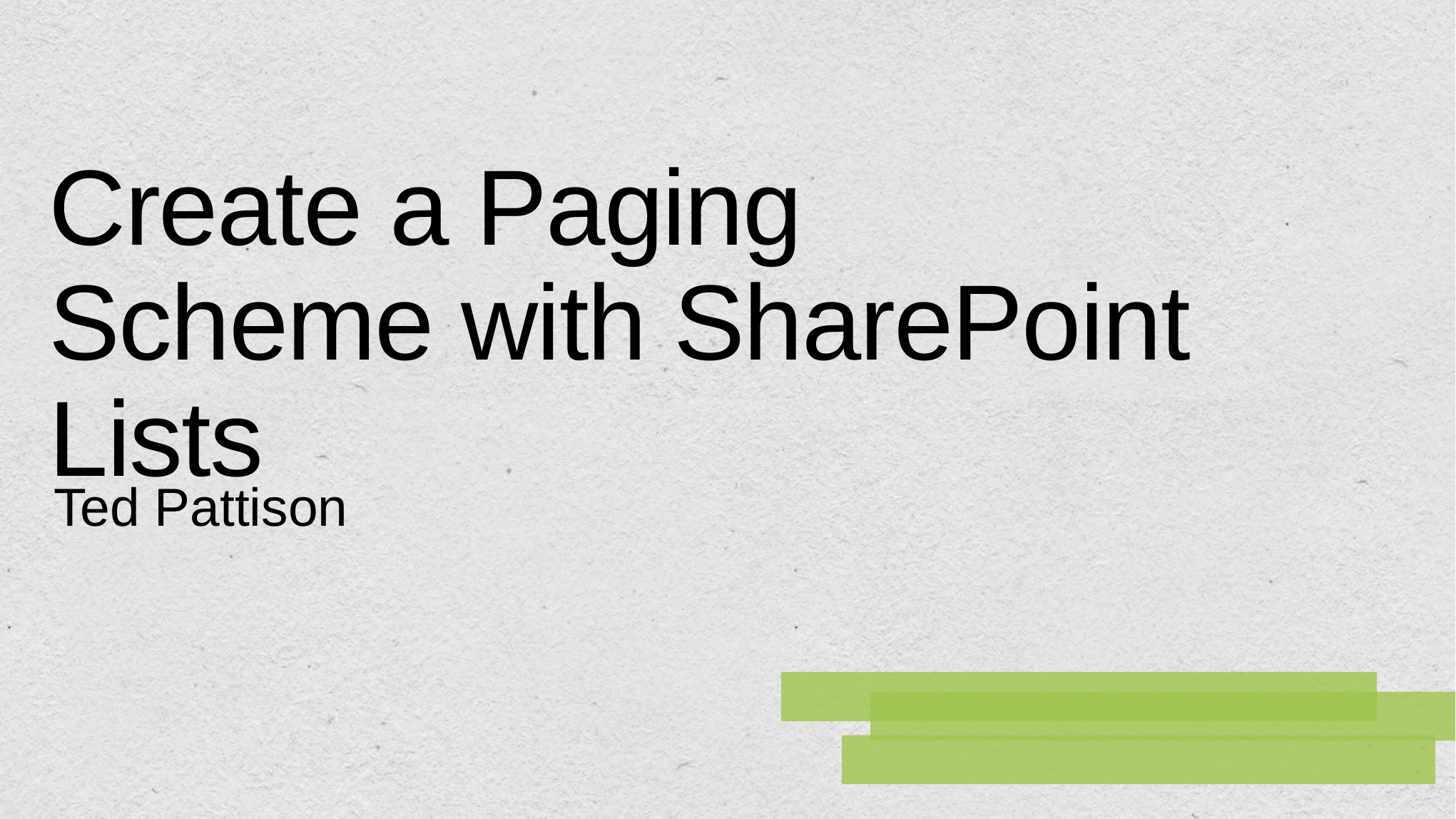

# Create a Paging Scheme with SharePoint Lists
Ted Pattison